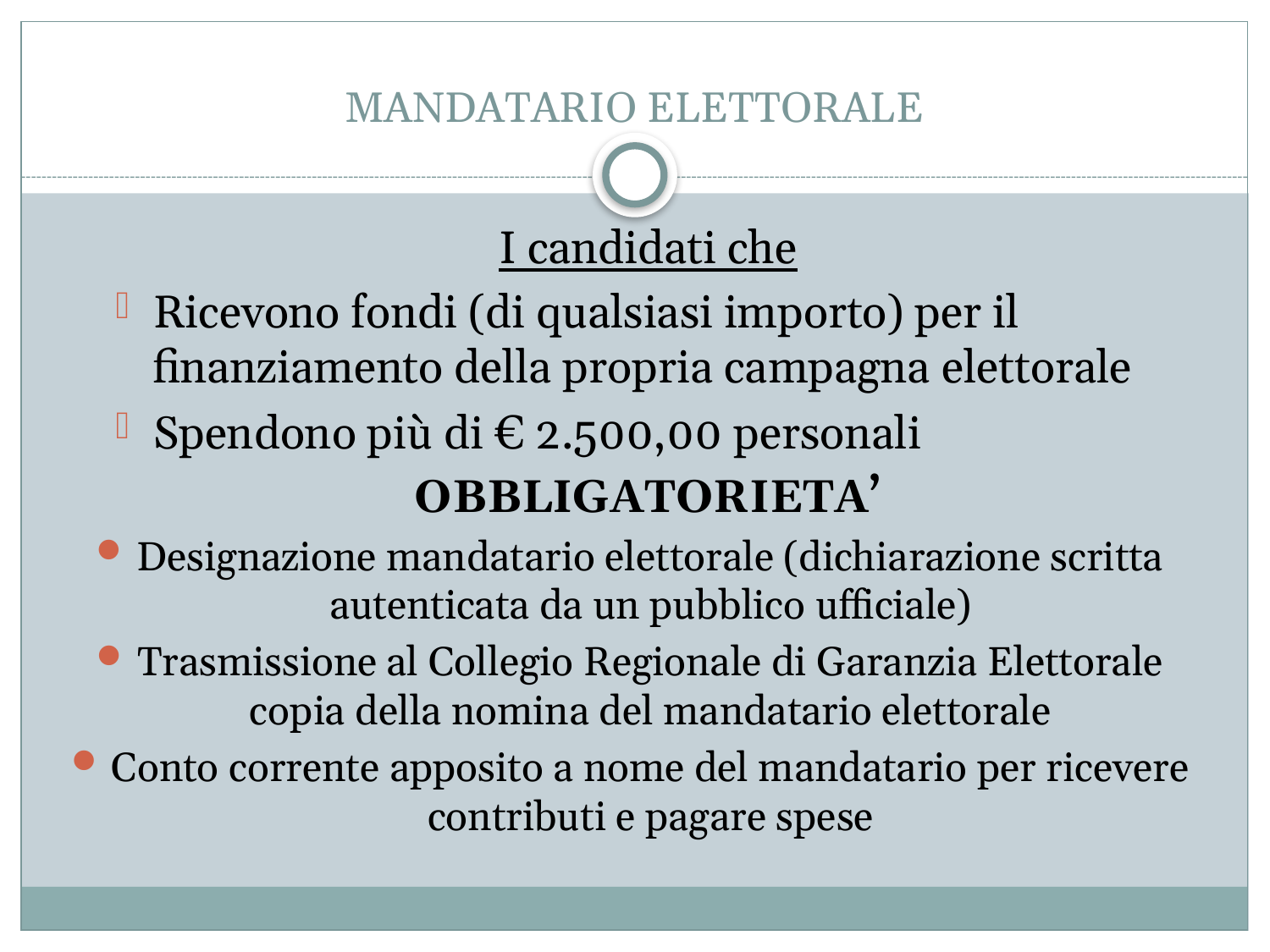

# MANDATARIO ELETTORALE
I candidati che
Ricevono fondi (di qualsiasi importo) per il finanziamento della propria campagna elettorale
Spendono più di € 2.500,00 personali
OBBLIGATORIETA’
Designazione mandatario elettorale (dichiarazione scritta autenticata da un pubblico ufficiale)
Trasmissione al Collegio Regionale di Garanzia Elettorale copia della nomina del mandatario elettorale
Conto corrente apposito a nome del mandatario per ricevere contributi e pagare spese